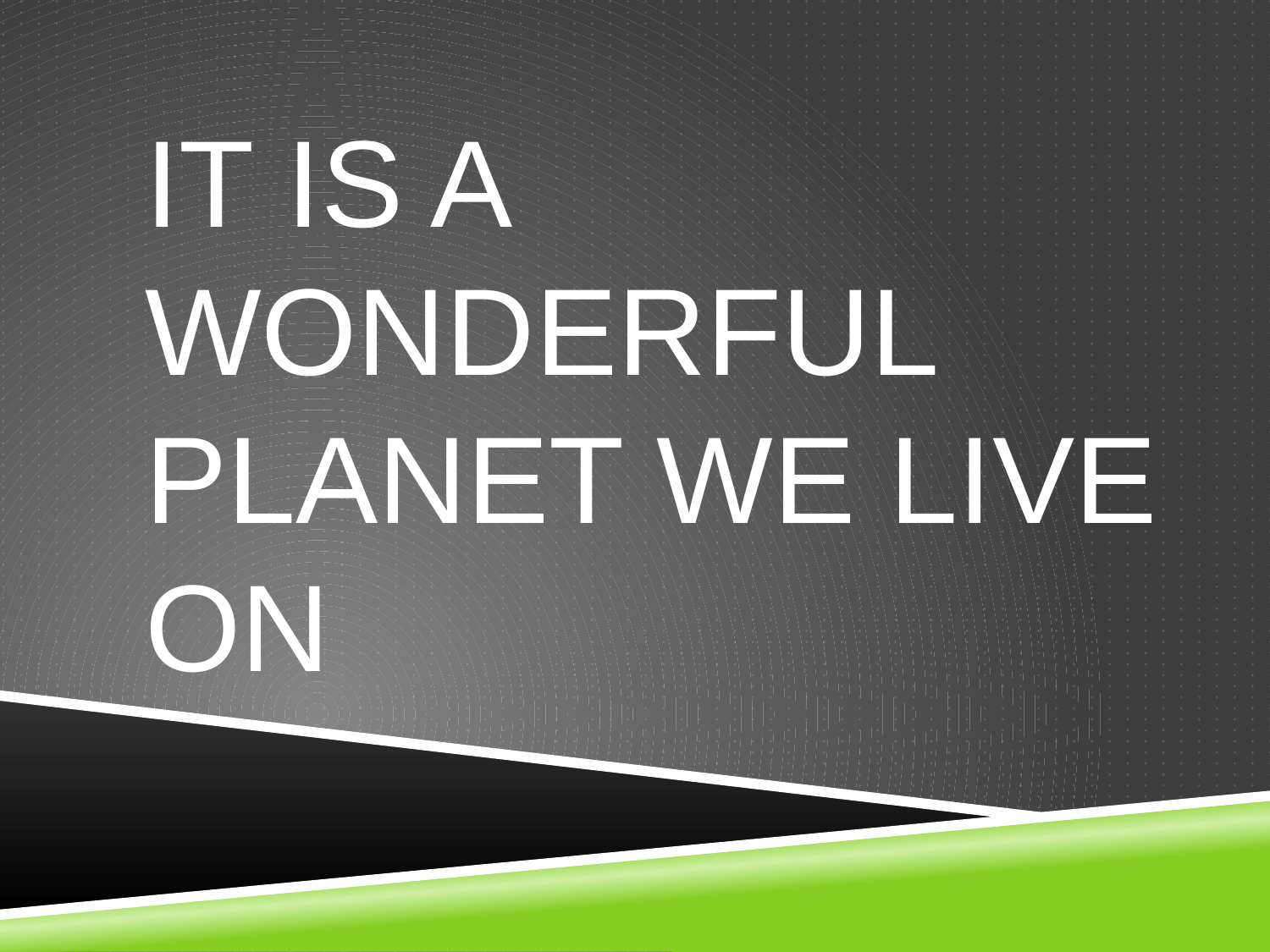

# It is a Wonderful Planet We Live on